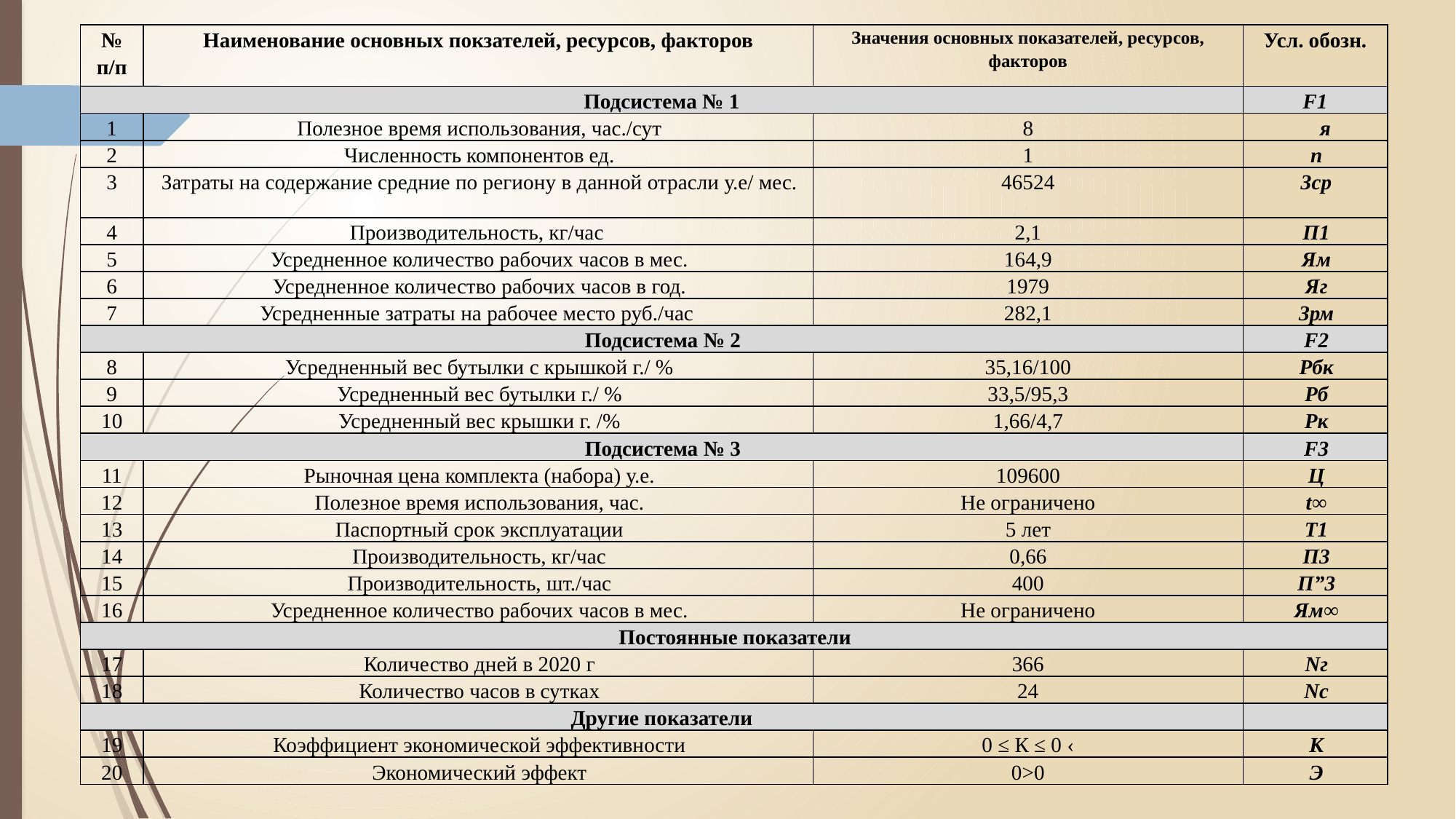

| № п/п | Наименование основных покзателей, ресурсов, факторов | Значения основных показателей, ресурсов, факторов | Усл. обозн. |
| --- | --- | --- | --- |
| Подсистема № 1 |  |  | F1 |
| 1 | Полезное время использования, час./сут | 8 | я |
| 2 | Численность компонентов ед. | 1 | n |
| 3 | Затраты на содержание средние по региону в данной отрасли у.е/ мес. | 46524 | Зср |
| 4 | Производительность, кг/час | 2,1 | П1 |
| 5 | Усредненное количество рабочих часов в мес. | 164,9 | Ям |
| 6 | Усредненное количество рабочих часов в год. | 1979 | Яг |
| 7 | Усредненные затраты на рабочее место руб./час | 282,1 | Зрм |
| Подсистема № 2 |  |  | F2 |
| 8 | Усредненный вес бутылки с крышкой г./ % | 35,16/100 | Рбк |
| 9 | Усредненный вес бутылки г./ % | 33,5/95,3 | Рб |
| 10 | Усредненный вес крышки г. /% | 1,66/4,7 | Рк |
| Подсистема № 3 |  |  | F3 |
| 11 | Рыночная цена комплекта (набора) у.е. | 109600 | Ц |
| 12 | Полезное время использования, час. | Не ограничено | t∞ |
| 13 | Паспортный срок эксплуатации | 5 лет | Т1 |
| 14 | Производительность, кг/час | 0,66 | П3 |
| 15 | Производительность, шт./час | 400 | П”3 |
| 16 | Усредненное количество рабочих часов в мес. | Не ограничено | Ям∞ |
| Постоянные показатели |  |  |  |
| 17 | Количество дней в 2020 г | 366 | Nг |
| 18 | Количество часов в сутках | 24 | Nс |
| Другие показатели |  |  |  |
| 19 | Коэффициент экономической эффективности | 0 ≤ К ≤ 0 ‹ | К |
| 20 | Экономический эффект | 0˃0 | Э |